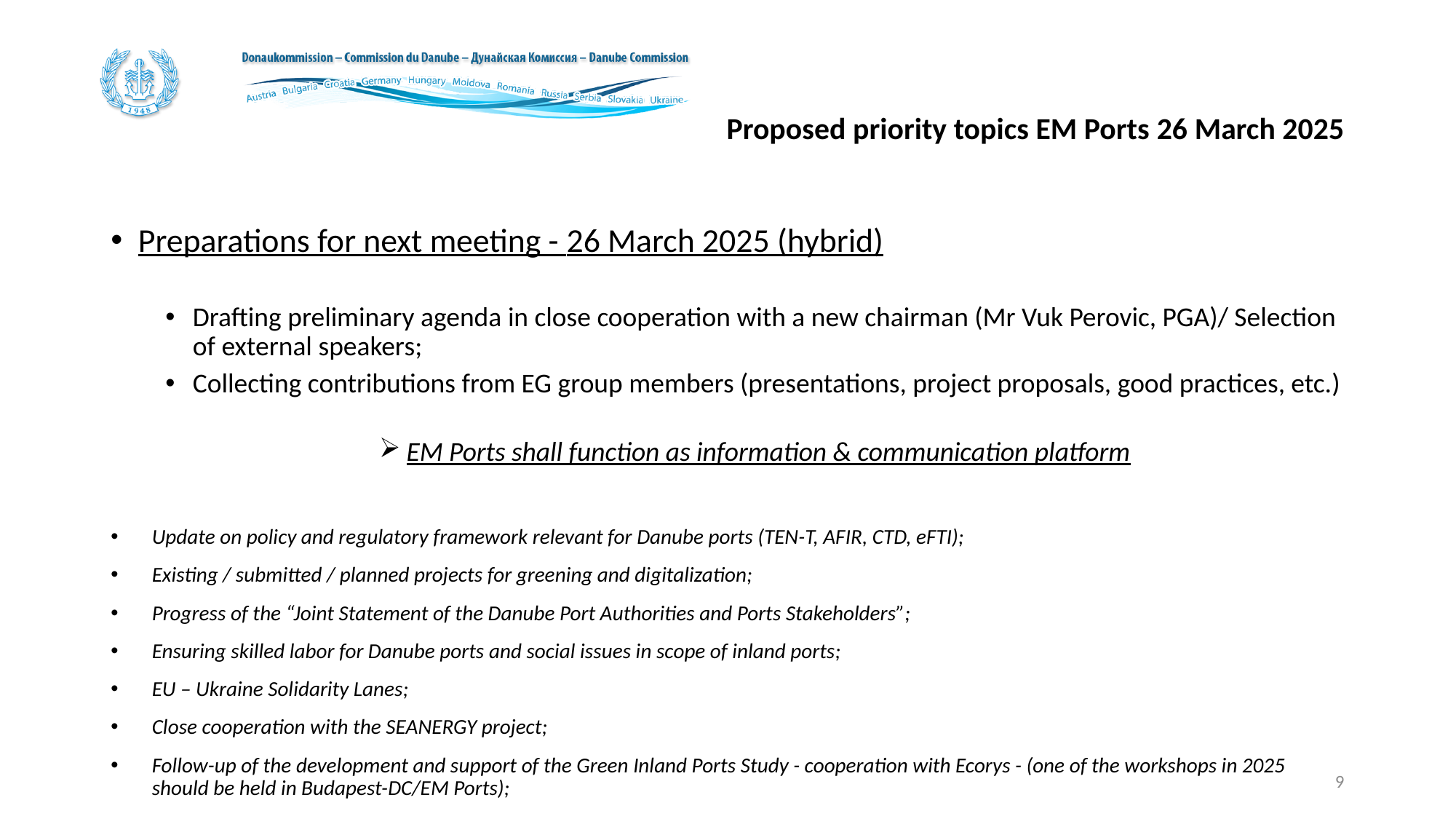

# Proposed priority topics EM Ports 26 March 2025
Preparations for next meeting - 26 March 2025 (hybrid)

Drafting preliminary agenda in close cooperation with a new chairman (Mr Vuk Perovic, PGA)/ Selection of external speakers;
Collecting contributions from EG group members (presentations, project proposals, good practices, etc.)

EM Ports shall function as information & communication platform

Update on policy and regulatory framework relevant for Danube ports (TEN-T, AFIR, CTD, eFTI);
Existing / submitted / planned projects for greening and digitalization;
Progress of the “Joint Statement of the Danube Port Authorities and Ports Stakeholders”;
Ensuring skilled labor for Danube ports and social issues in scope of inland ports;
EU – Ukraine Solidarity Lanes;
Close cooperation with the SEANERGY project;
Follow-up of the development and support of the Green Inland Ports Study - cooperation with Ecorys - (one of the workshops in 2025 should be held in Budapest-DC/EM Ports);

9